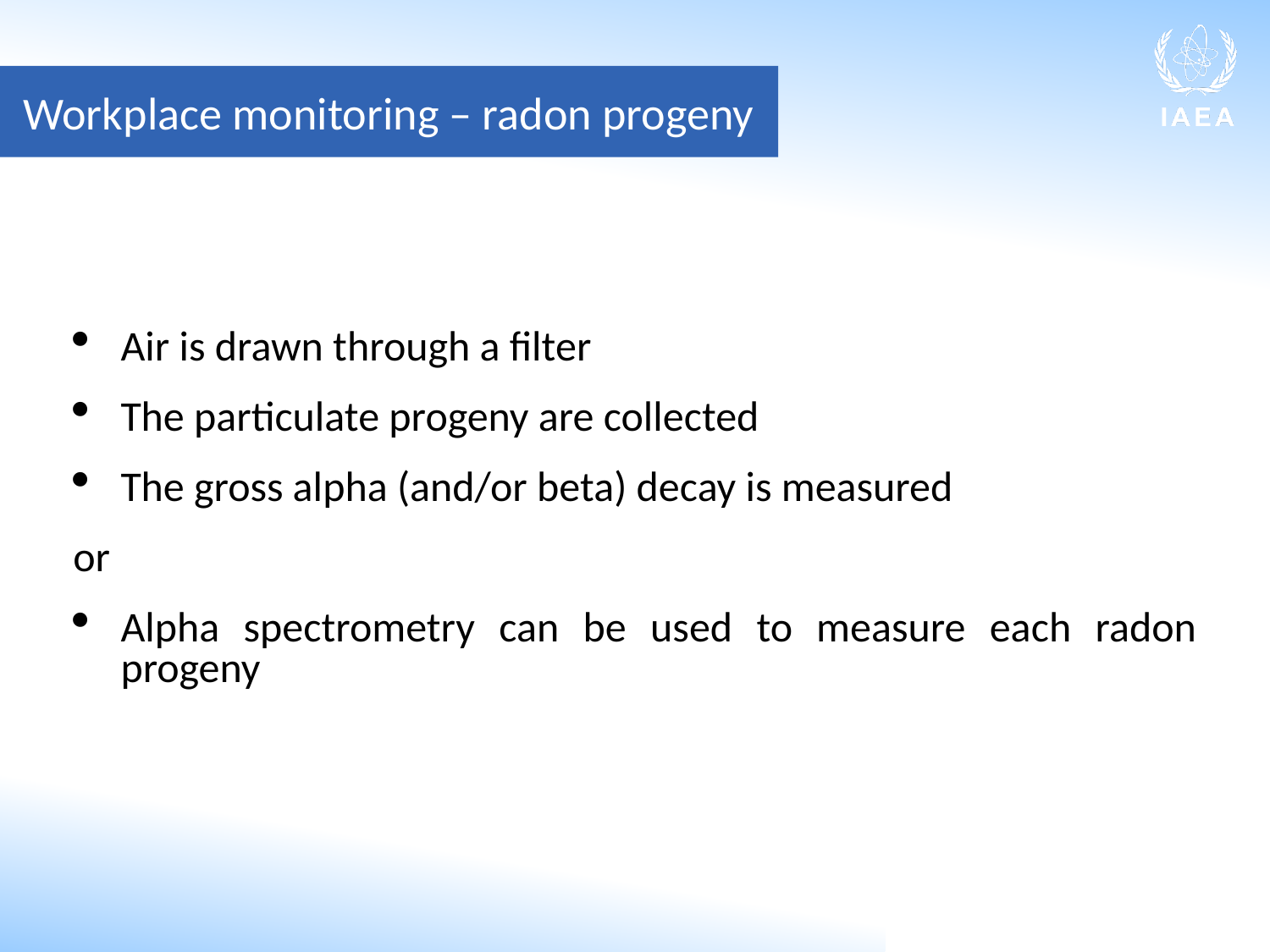

Workplace monitoring – radon progeny

Air is drawn through a filter
The particulate progeny are collected
The gross alpha (and/or beta) decay is measured
or
Alpha spectrometry can be used to measure each radon progeny